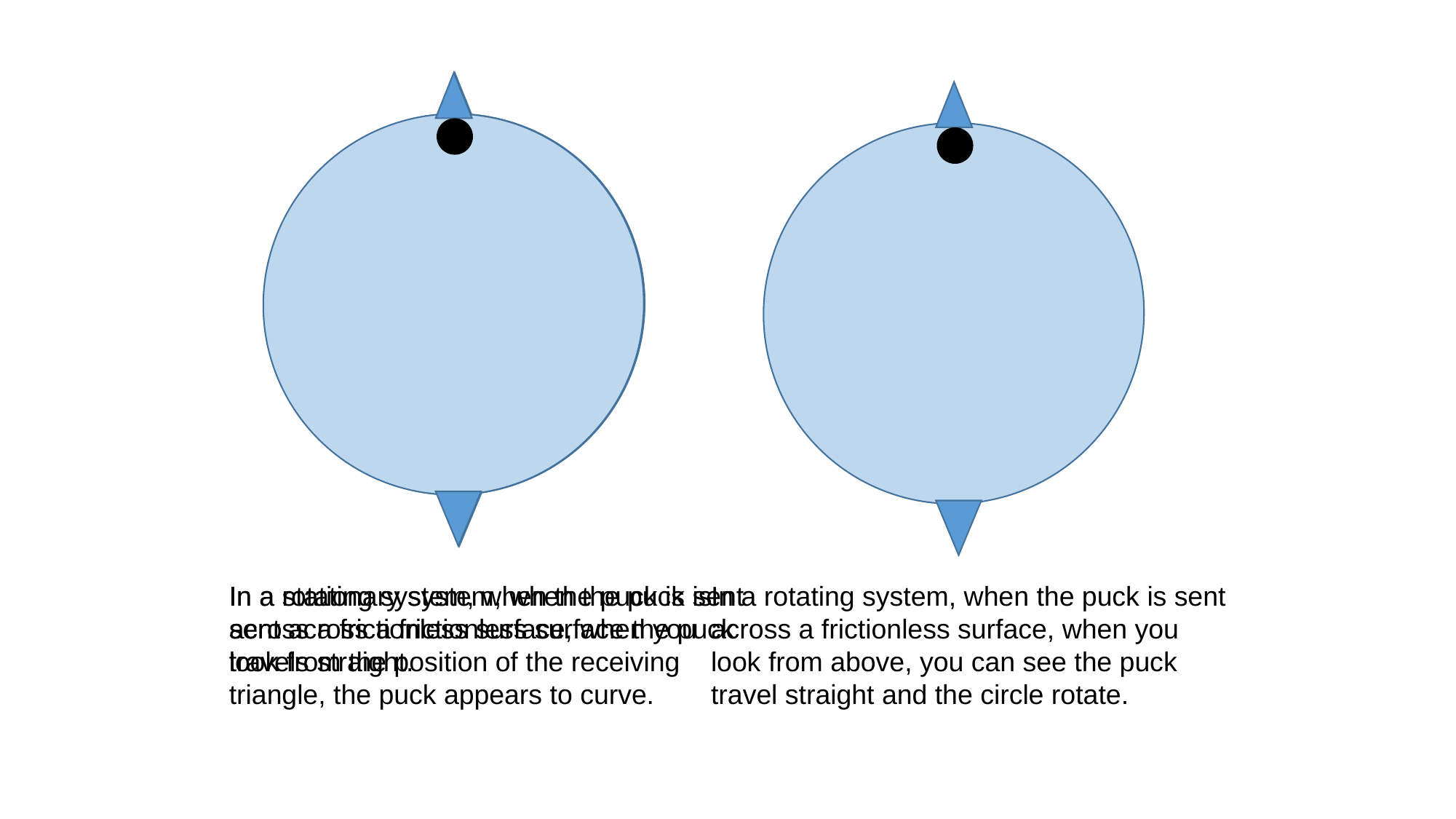

In a rotating system, when the puck is sent across a frictionless surface, when you look from the position of the receiving triangle, the puck appears to curve.
In a rotating system, when the puck is sent across a frictionless surface, when you look from above, you can see the puck travel straight and the circle rotate.
In a stationary system, when the puck is sent across a frictionless surface the puck travels straight.